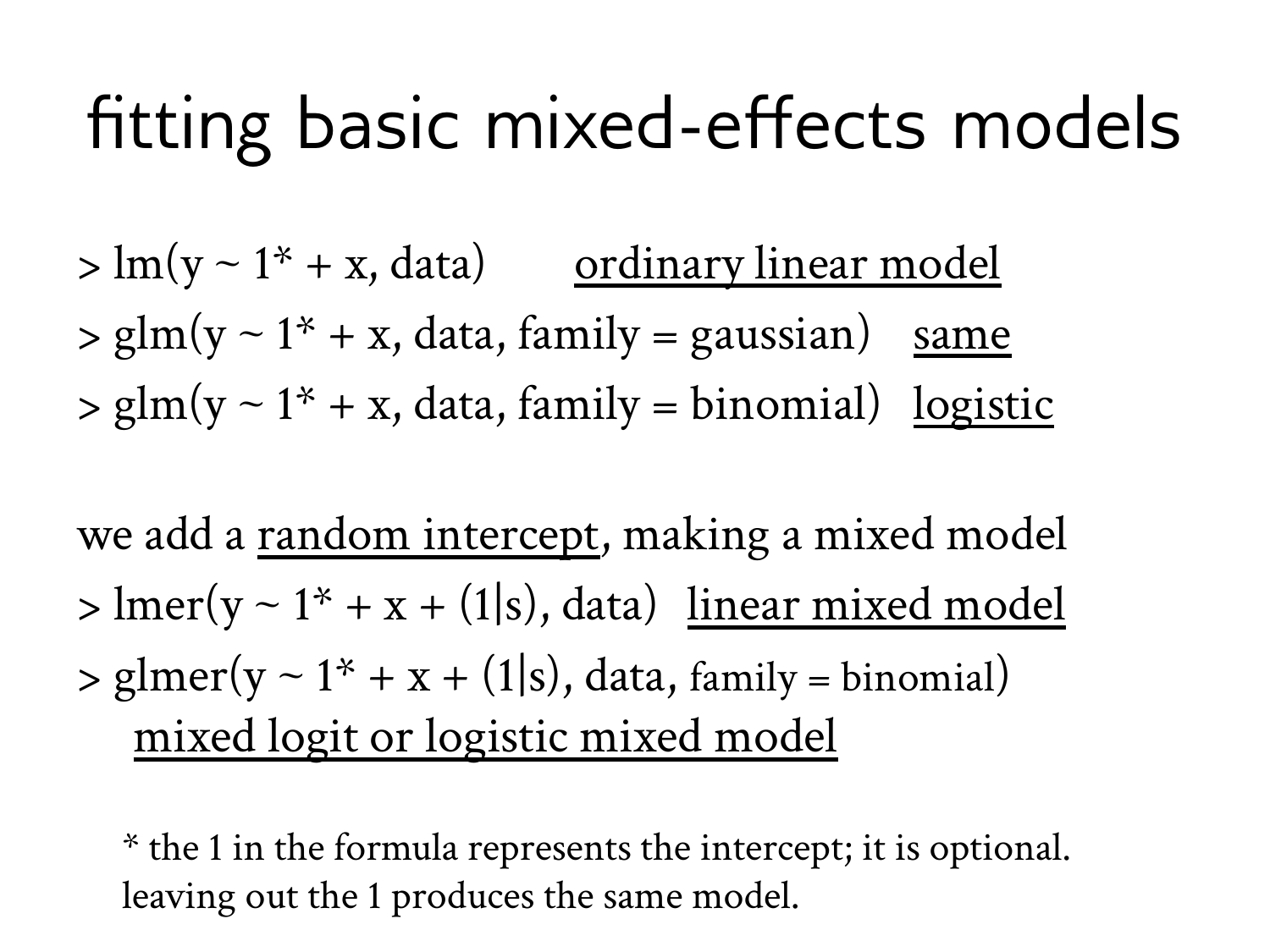

# fitting basic mixed-effects models
> lm(y ~ 1* + x, data)			ordinary linear model
> glm(y ~ 1* + x, data, family = gaussian)		same
> glm(y ~ 1* + x, data, family = binomial)		logistic
we add a random intercept, making a mixed model
> lmer(y ~ 1* + x + (1|s), data)	linear mixed model
> glmer(y ~ 1* + x + (1|s), data, family = binomial)
						 mixed logit or logistic mixed model
* the 1 in the formula represents the intercept; it is optional. 	leaving out the 1 produces the same model.